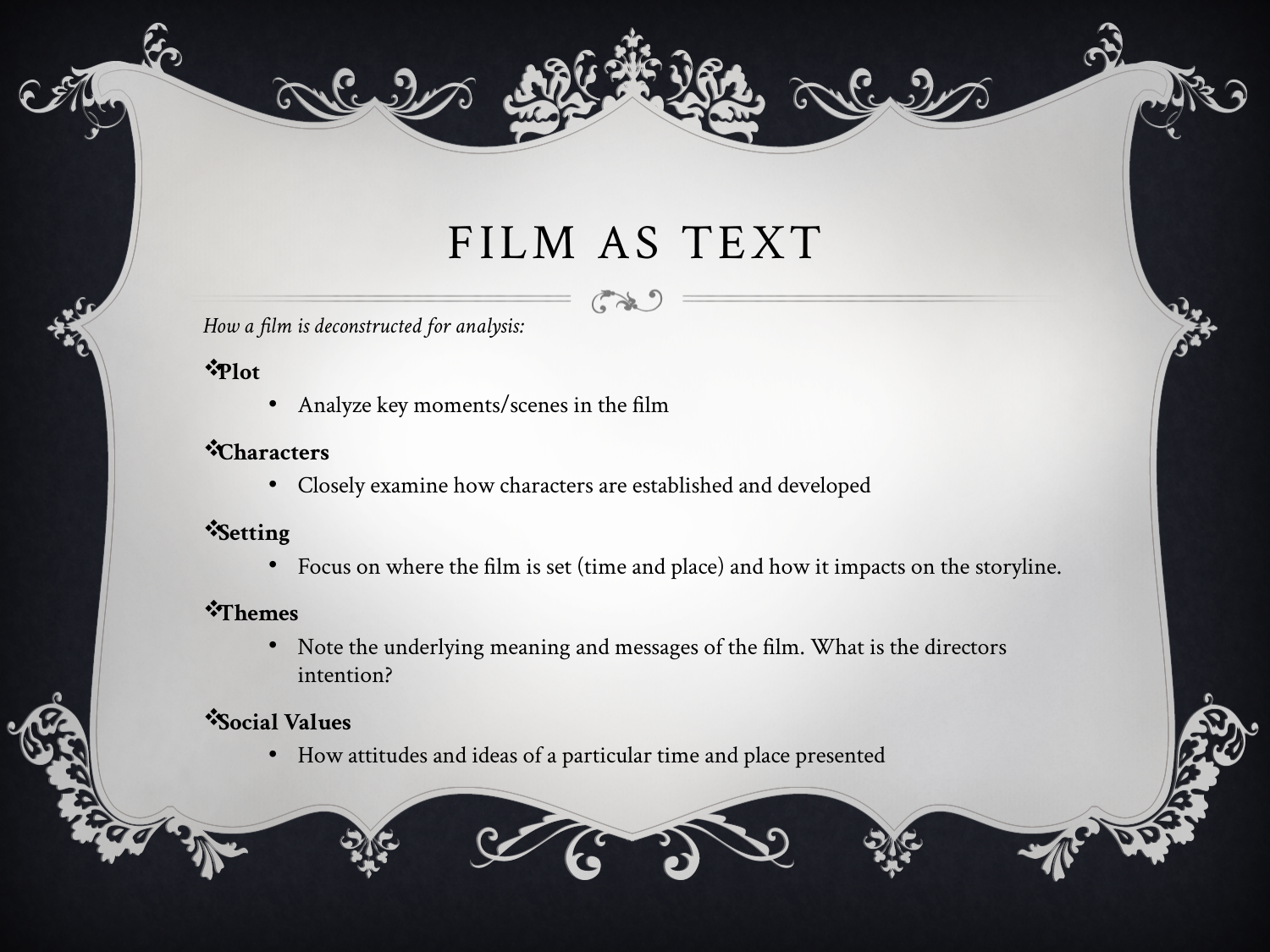

# Film as text
How a film is deconstructed for analysis:
Plot
Analyze key moments/scenes in the film
Characters
Closely examine how characters are established and developed
Setting
Focus on where the film is set (time and place) and how it impacts on the storyline.
Themes
Note the underlying meaning and messages of the film. What is the directors intention?
Social Values
How attitudes and ideas of a particular time and place presented